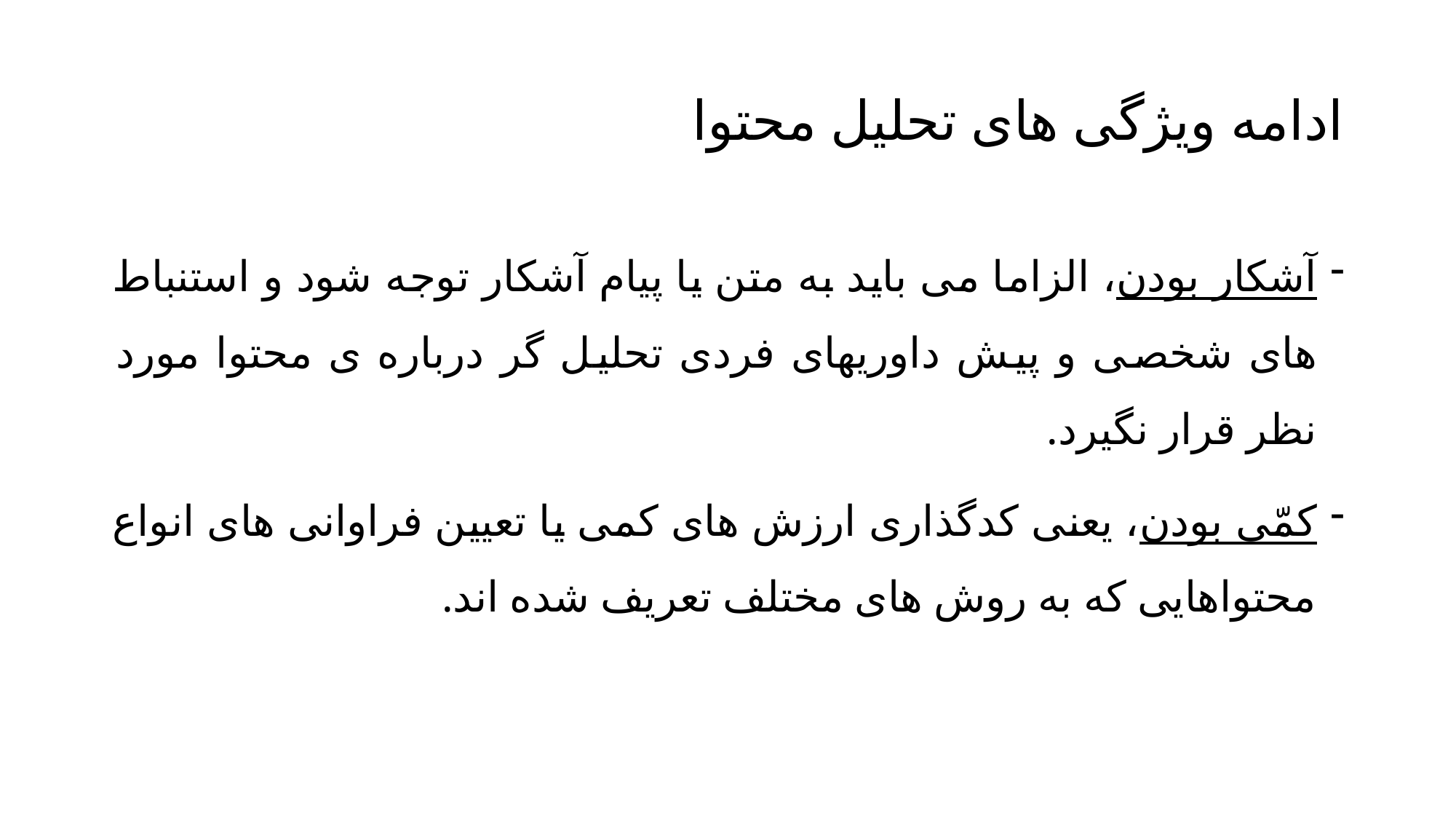

# ادامه ویژگی های تحلیل محتوا
آشکار بودن، الزاما می باید به متن یا پیام آشکار توجه شود و استنباط های شخصی و پیش داوریهای فردی تحلیل گر درباره ی محتوا مورد نظر قرار نگیرد.
کمّی بودن، یعنی کدگذاری ارزش های کمی یا تعیین فراوانی های انواع محتواهایی که به روش های مختلف تعریف شده اند.